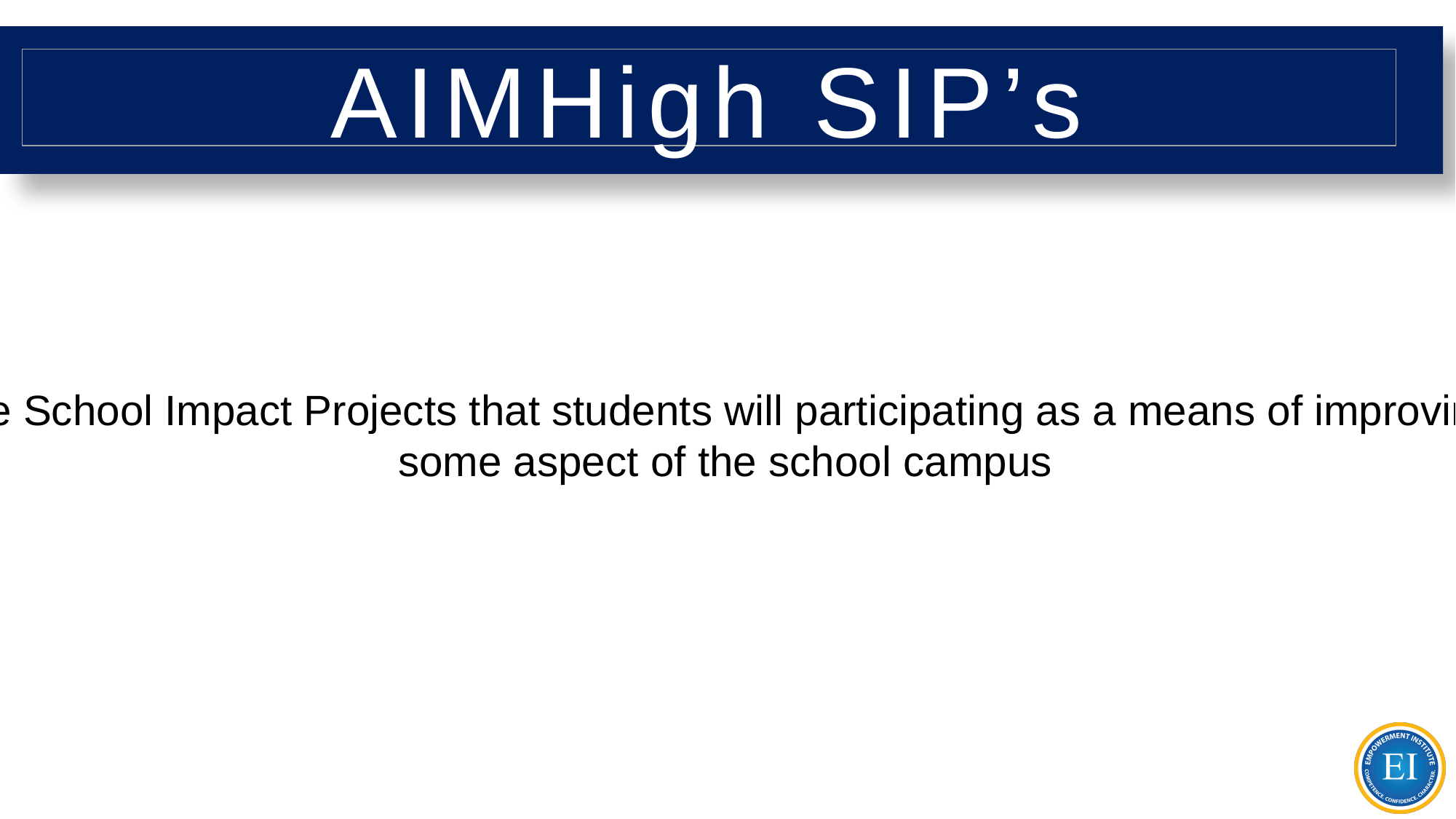

# AIMHigh SIP’s

The School Impact Projects that students will participating as a means of improving
some aspect of the school campus